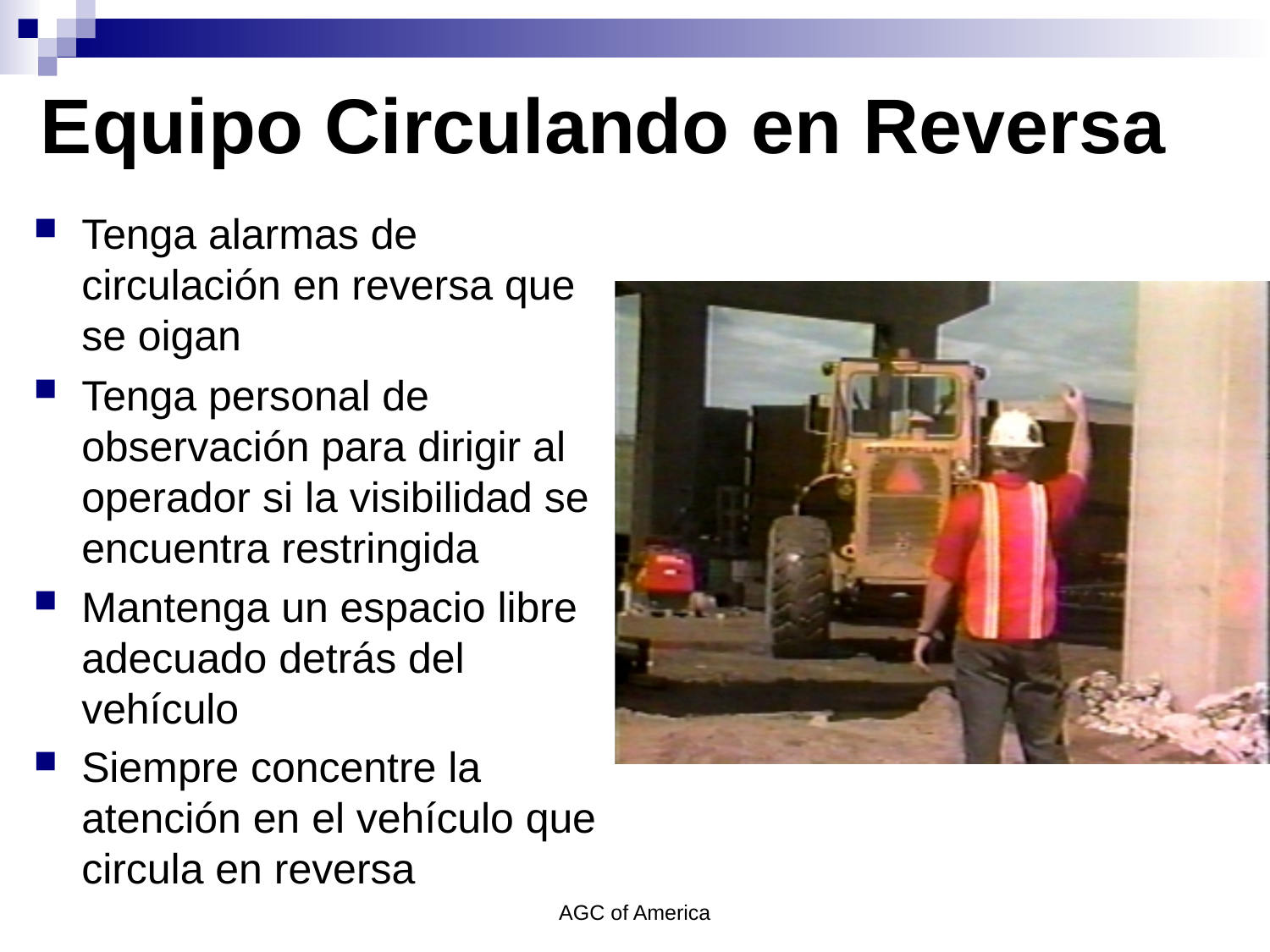

Equipo Circulando en Reversa
Tenga alarmas de circulación en reversa que se oigan
Tenga personal de observación para dirigir al operador si la visibilidad se encuentra restringida
Mantenga un espacio libre adecuado detrás del vehículo
Siempre concentre la atención en el vehículo que circula en reversa

AGC of America